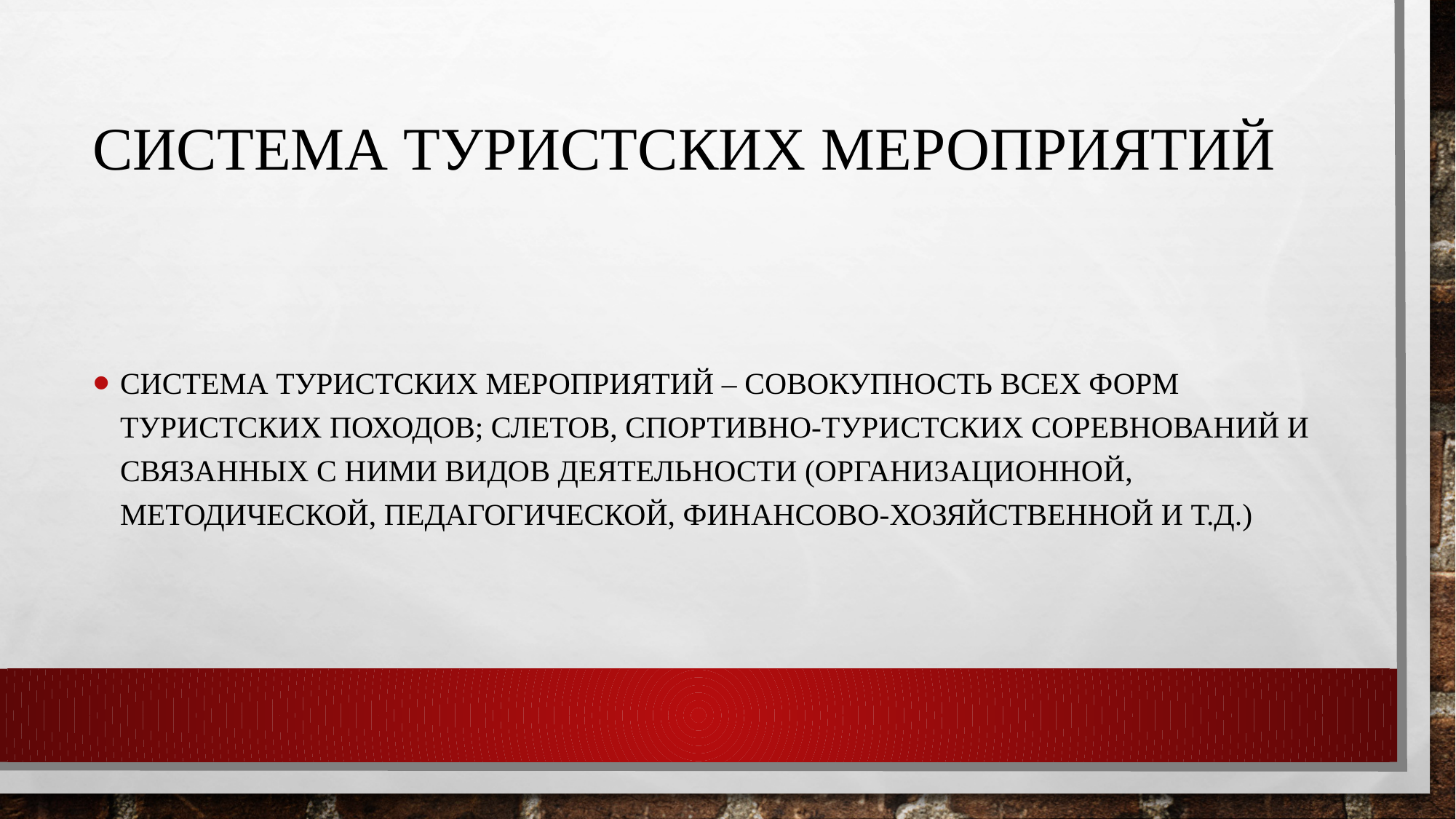

# Система туристских мероприятий
Система туристских мероприятий – совокупность всех форм туристских походов; слетов, спортивно-туристских соревнований и связанных с ними видов деятельности (организационной, методической, педагогической, финансово-хозяйственной и т.д.)